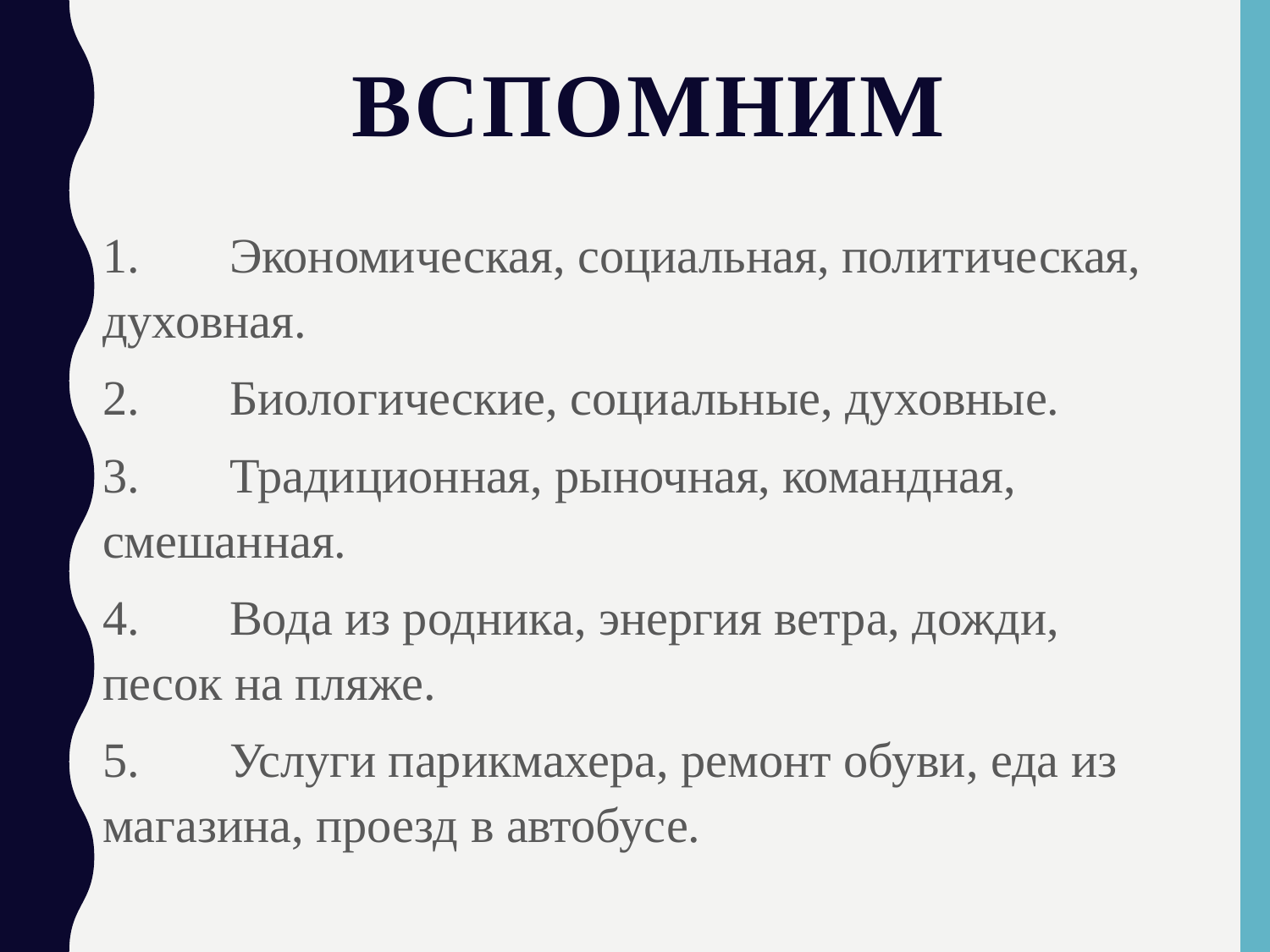

# Вспомним
1.	Экономическая, социальная, политическая, духовная.
2.	Биологические, социальные, духовные.
3.	Традиционная, рыночная, командная, смешанная.
4.	Вода из родника, энергия ветра, дожди, песок на пляже.
5.	Услуги парикмахера, ремонт обуви, еда из магазина, проезд в автобусе.